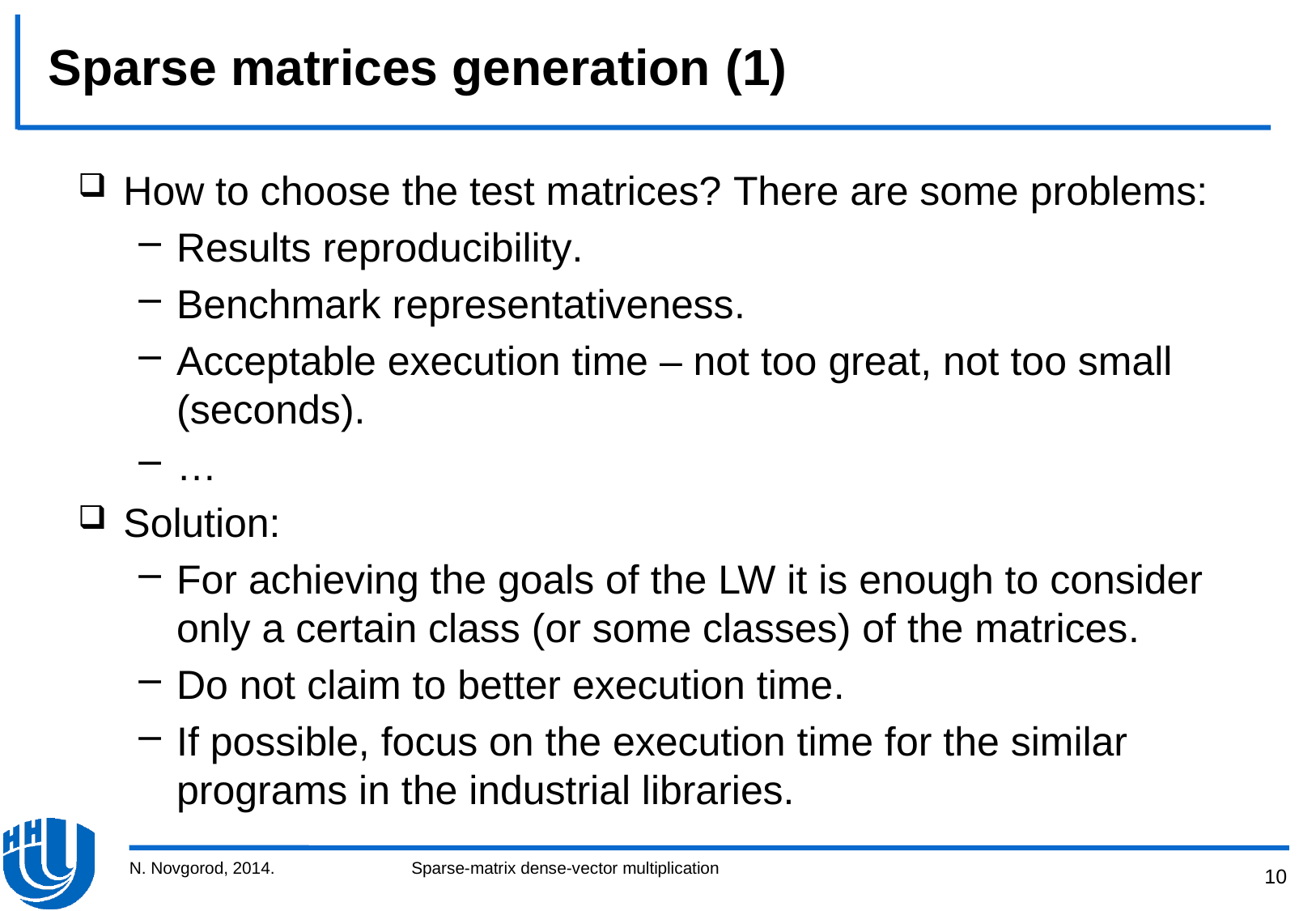

# Sparse matrices generation (1)
How to choose the test matrices? There are some problems:
Results reproducibility.
Benchmark representativeness.
Acceptable execution time – not too great, not too small (seconds).
…
Solution:
For achieving the goals of the LW it is enough to consider only a certain class (or some classes) of the matrices.
Do not claim to better execution time.
If possible, focus on the execution time for the similar programs in the industrial libraries.
N. Novgorod, 2014.
Sparse-matrix dense-vector multiplication